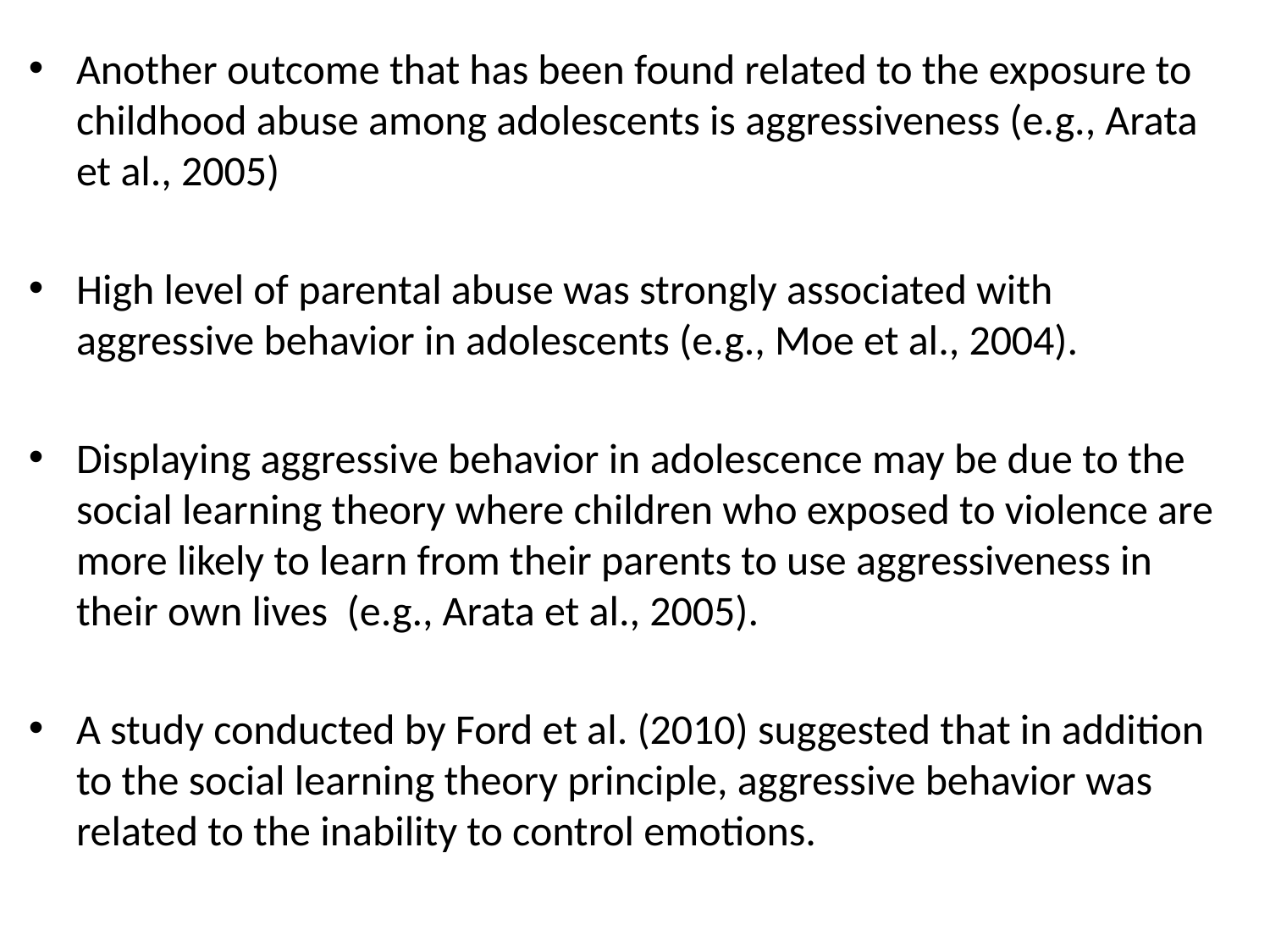

Another outcome that has been found related to the exposure to childhood abuse among adolescents is aggressiveness (e.g., Arata et al., 2005)

High level of parental abuse was strongly associated with aggressive behavior in adolescents (e.g., Moe et al., 2004).

Displaying aggressive behavior in adolescence may be due to the social learning theory where children who exposed to violence are more likely to learn from their parents to use aggressiveness in their own lives  (e.g., Arata et al., 2005).

A study conducted by Ford et al. (2010) suggested that in addition to the social learning theory principle, aggressive behavior was related to the inability to control emotions.